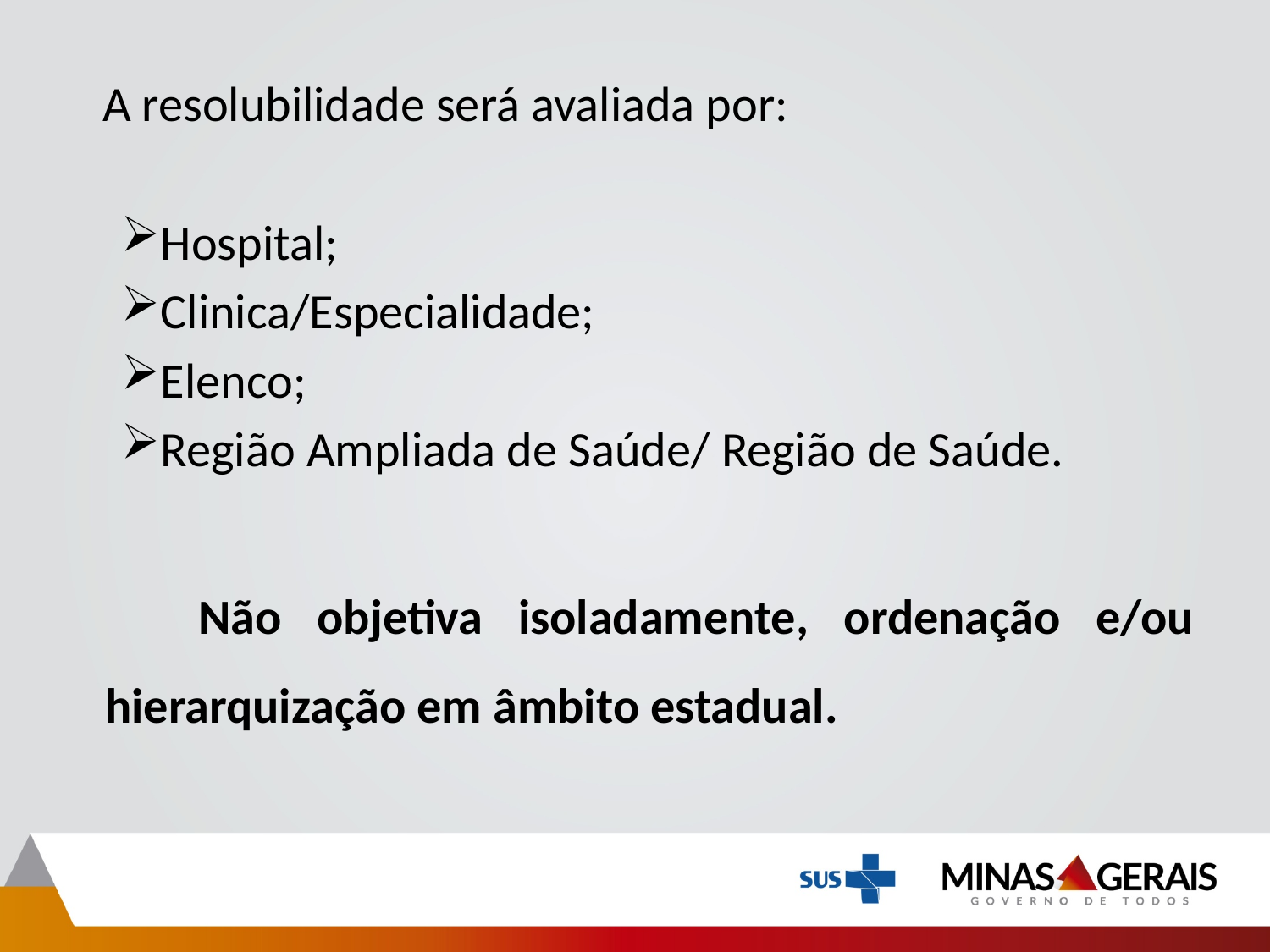

A resolubilidade será avaliada por:

Hospital;
Clinica/Especialidade;
Elenco;
Região Ampliada de Saúde/ Região de Saúde.

    Não objetiva isoladamente, ordenação e/ou hierarquização em âmbito estadual.